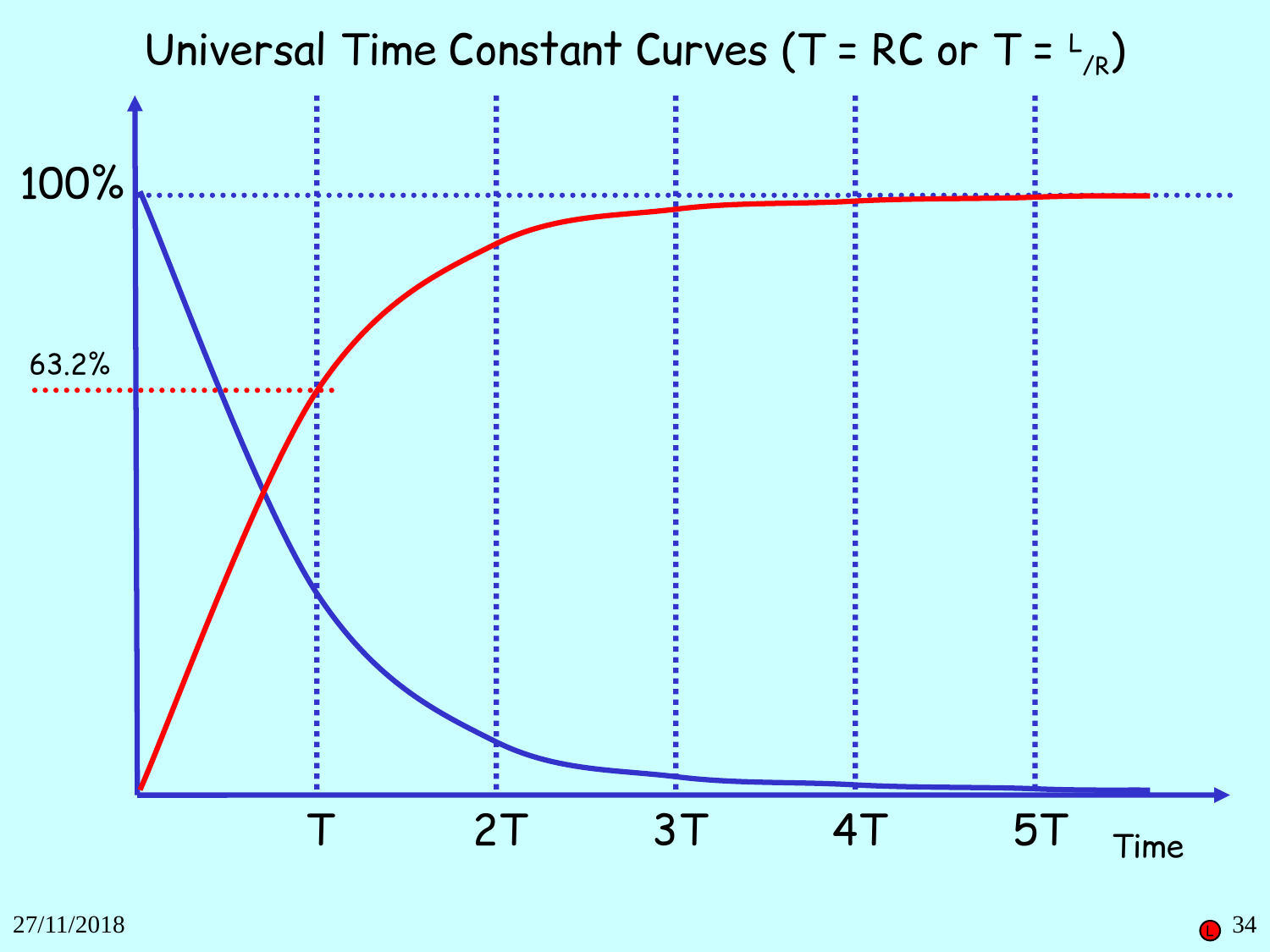

Universal Time Constant Curves (T = RC or T = L/R)

100%

63.2%

T
2T
3T
4T
5T
Time
27/11/2018
34
L